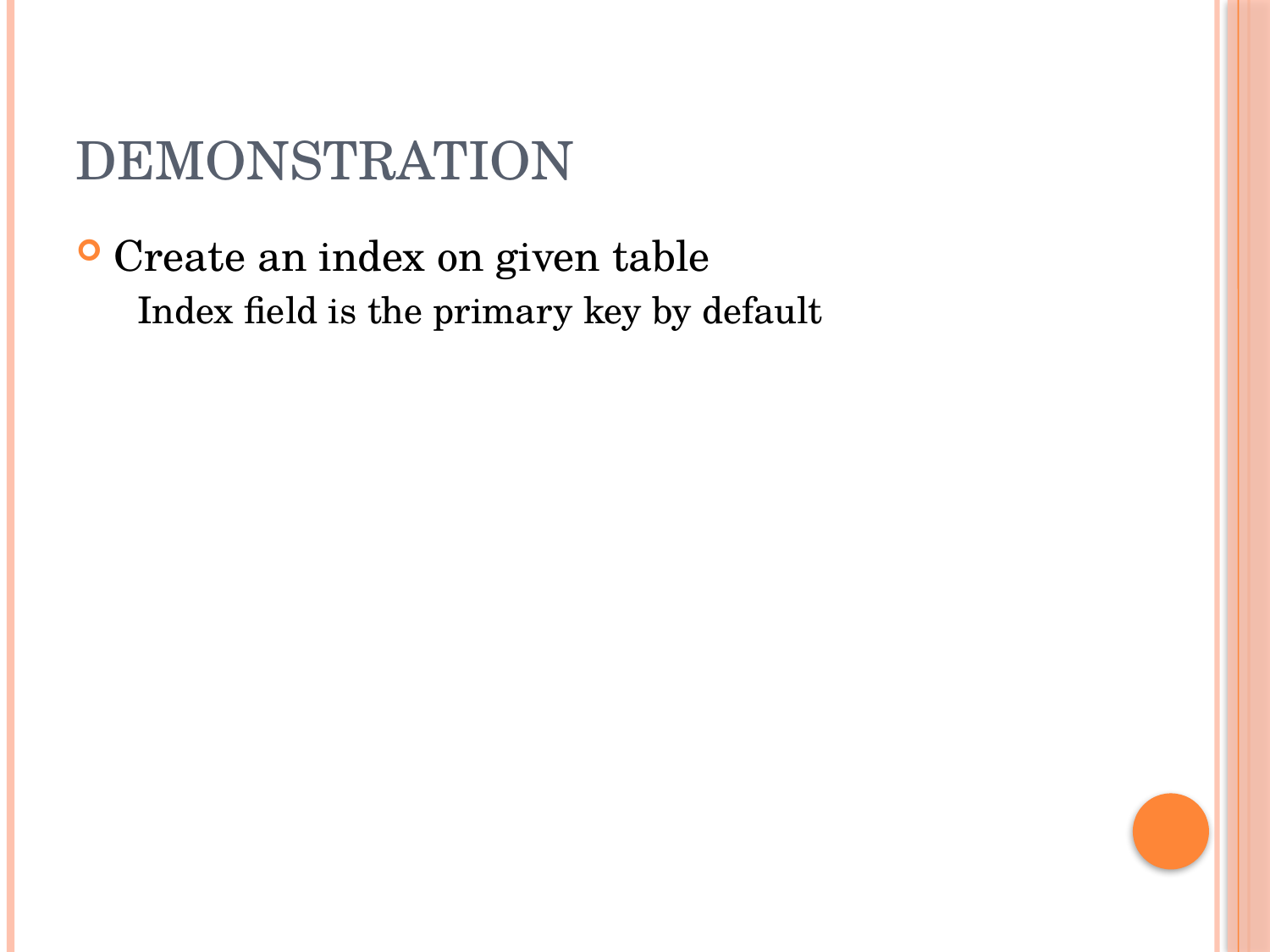

# Demonstration
Create an index on given table
 Index field is the primary key by default